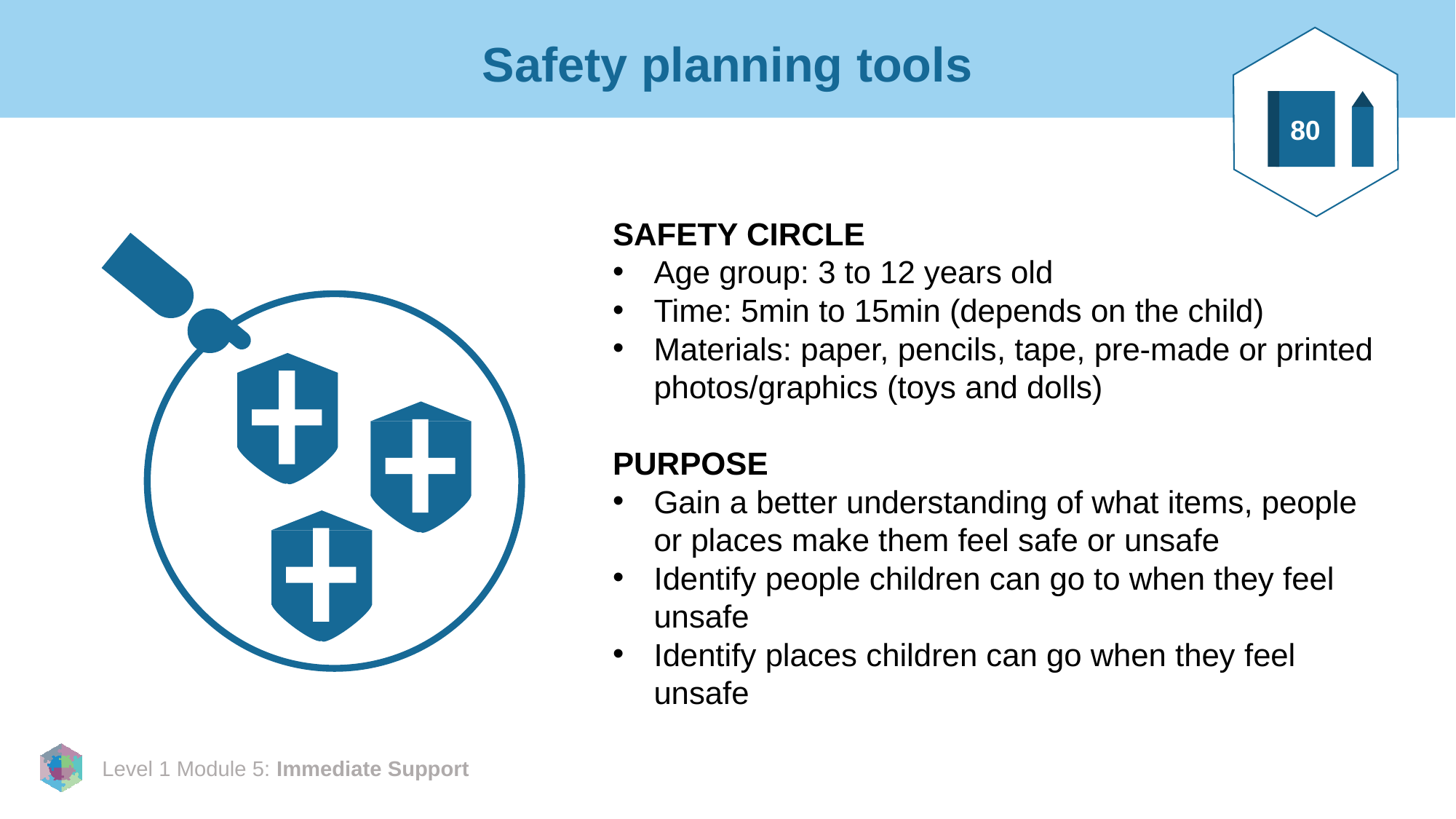

# Safety planning tools

80

SAFETY CIRCLE
Age group: 3 to 12 years old
Time: 5min to 15min (depends on the child)
Materials: paper, pencils, tape, pre-made or printed photos/graphics (toys and dolls)

PURPOSE
Gain a better understanding of what items, people or places make them feel safe or unsafe
Identify people children can go to when they feel unsafe
Identify places children can go when they feel unsafe